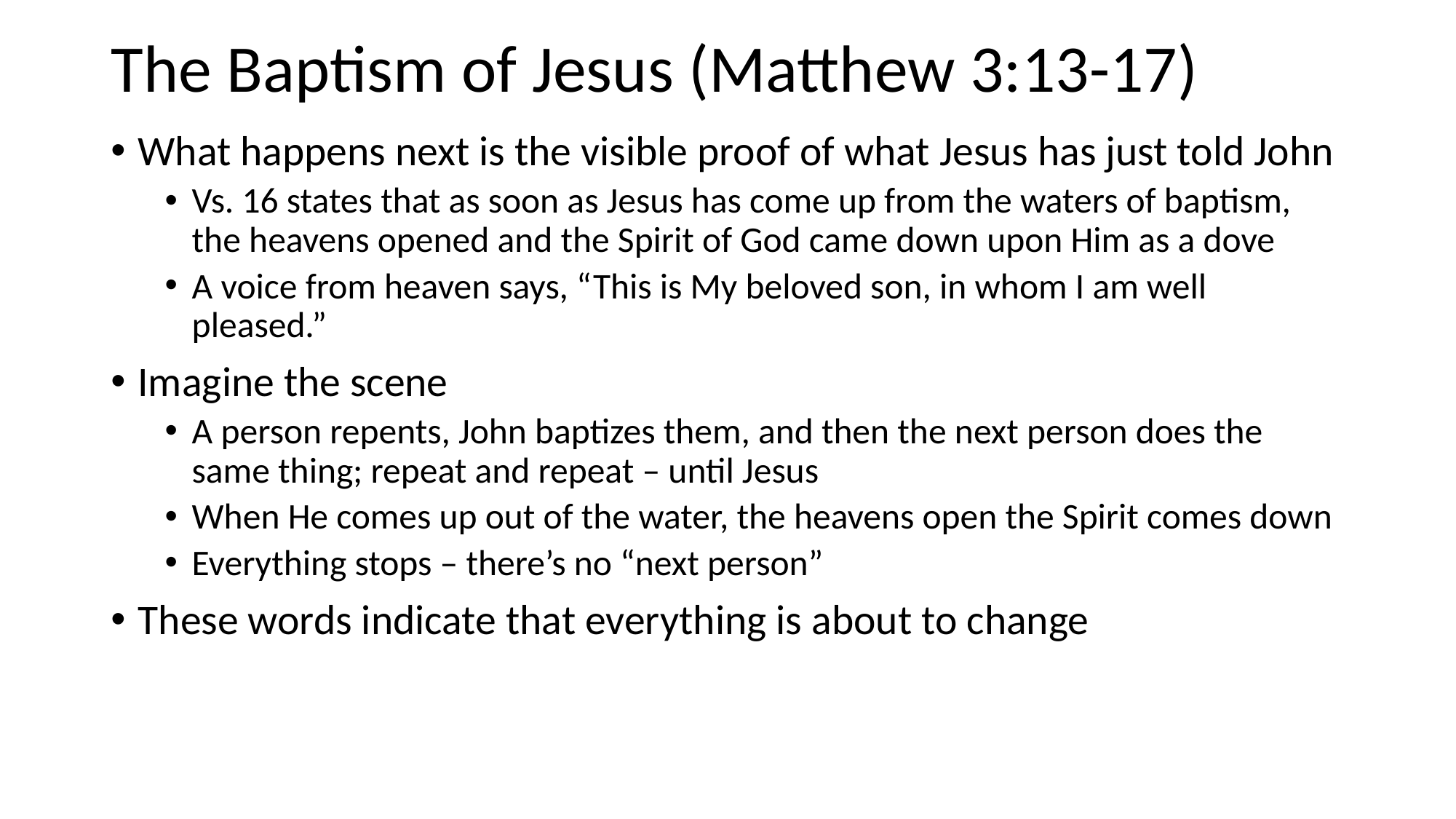

# The Baptism of Jesus (Matthew 3:13-17)
What happens next is the visible proof of what Jesus has just told John
Vs. 16 states that as soon as Jesus has come up from the waters of baptism, the heavens opened and the Spirit of God came down upon Him as a dove
A voice from heaven says, “This is My beloved son, in whom I am well pleased.”
Imagine the scene
A person repents, John baptizes them, and then the next person does the same thing; repeat and repeat – until Jesus
When He comes up out of the water, the heavens open the Spirit comes down
Everything stops – there’s no “next person”
These words indicate that everything is about to change